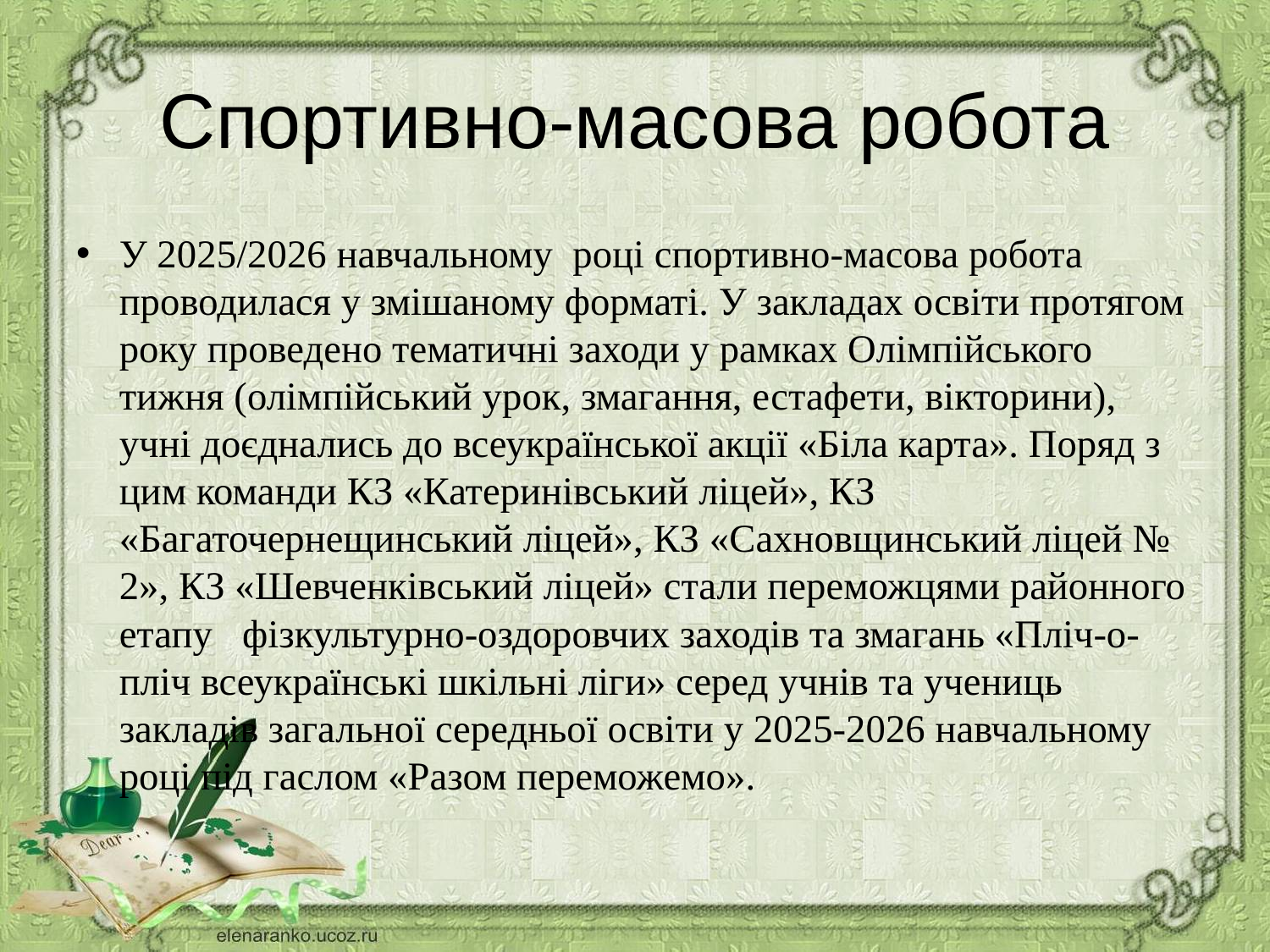

# Cпортивно-масова робота
У 2025/2026 навчальному  році спортивно-масова робота проводилася у змішаному форматі. У закладах освіти протягом року проведено тематичні заходи у рамках Олімпійського тижня (олімпійський урок, змагання, естафети, вікторини), учні доєднались до всеукраїнської акції «Біла карта». Поряд з цим команди КЗ «Катеринівський ліцей», КЗ «Багаточернещинський ліцей», КЗ «Сахновщинський ліцей № 2», КЗ «Шевченківський ліцей» стали переможцями районного етапу   фізкультурно-оздоровчих заходів та змагань «Пліч-о-пліч всеукраїнські шкільні ліги» серед учнів та учениць закладів загальної середньої освіти у 2025-2026 навчальному році під гаслом «Разом переможемо».